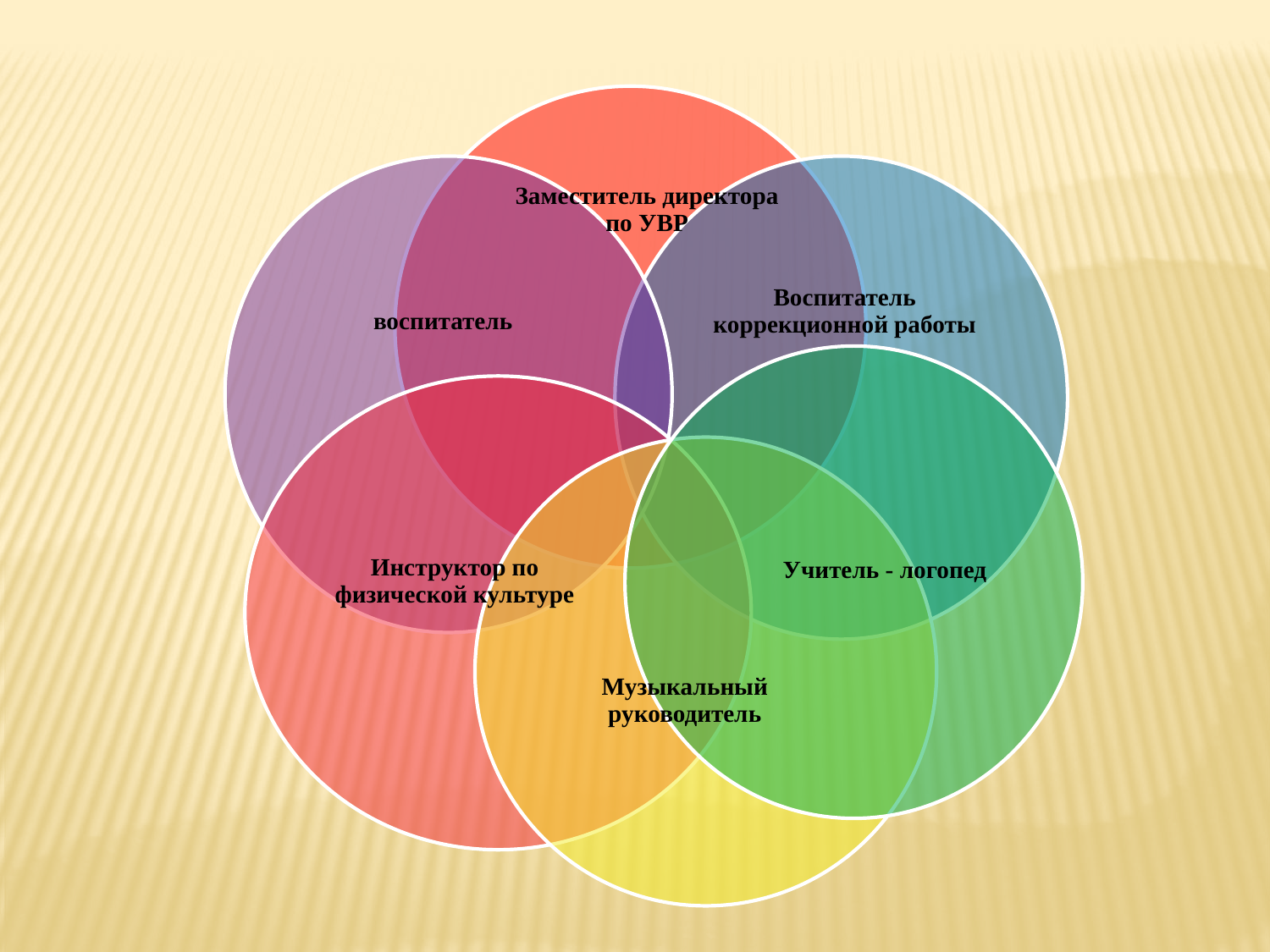

Заместитель директора по УВР
Воспитатель коррекционной работы
воспитатель

Учитель - логопед
Инструктор по физической культуре

Музыкальный руководитель